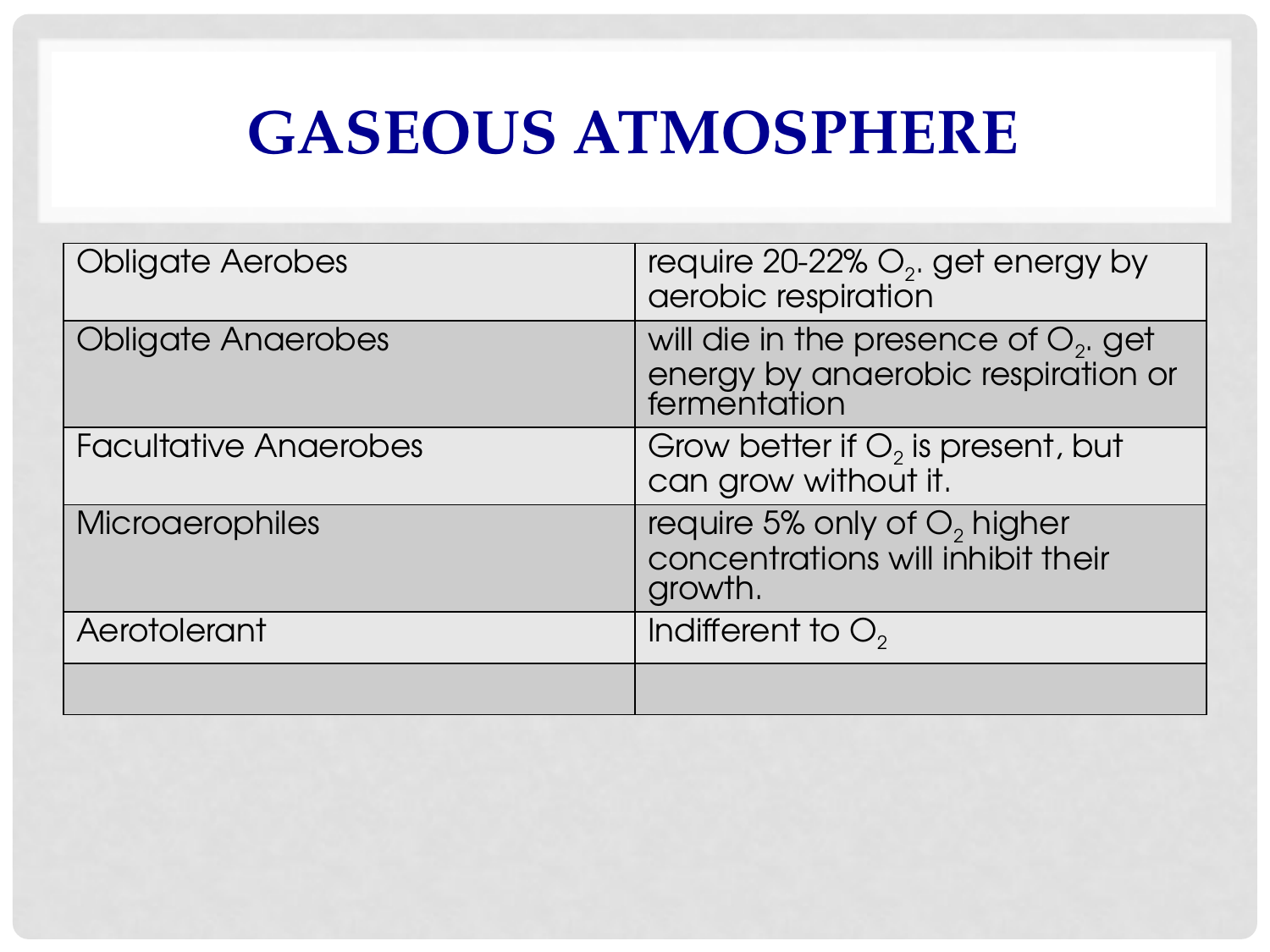

# Gaseous Atmosphere
| Obligate Aerobes | require 20-22% O2. get energy by aerobic respiration |
| --- | --- |
| Obligate Anaerobes | will die in the presence of O2. get energy by anaerobic respiration or fermentation |
| Facultative Anaerobes | Grow better if O2 is present, but can grow without it. |
| Microaerophiles | require 5% only of O2 higher concentrations will inhibit their growth. |
| Aerotolerant | Indifferent to O2 |
|  |  |